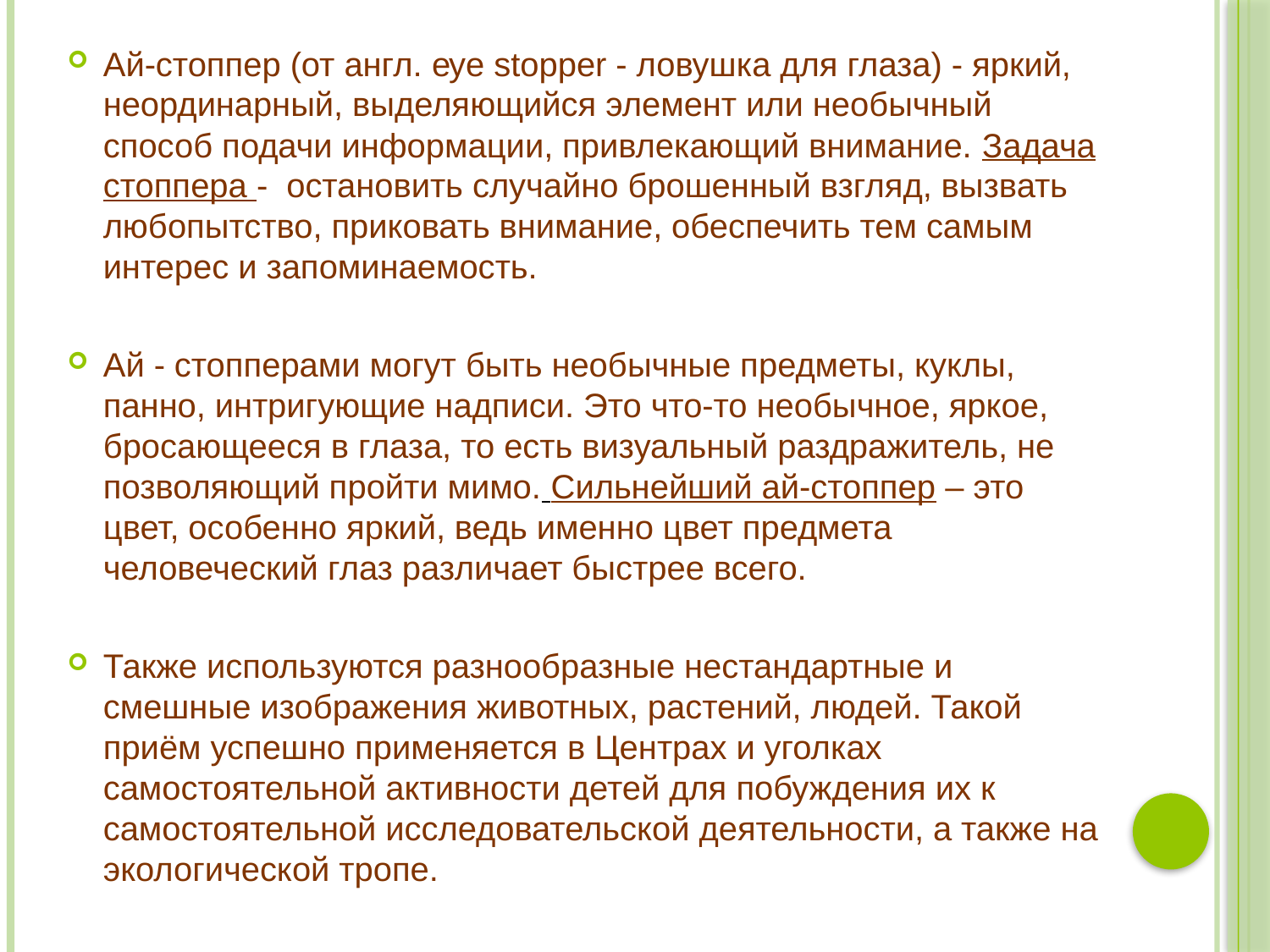

Ай-стоппер (от англ. eye stopper - ловушка для глаза) - яркий, неординарный, выделяющийся элемент или необычный способ подачи информации, привлекающий внимание. Задача стоппера -  остановить случайно брошенный взгляд, вызвать любопытство, приковать внимание, обеспечить тем самым интерес и запоминаемость.

Ай - стопперами могут быть необычные предметы, куклы, панно, интригующие надписи. Это что-то необычное, яркое, бросающееся в глаза, то есть визуальный раздражитель, не позволяющий пройти мимо. Сильнейший ай-стоппер – это цвет, особенно яркий, ведь именно цвет предмета человеческий глаз различает быстрее всего.

Также используются разнообразные нестандартные и смешные изображения животных, растений, людей. Такой приём успешно применяется в Центрах и уголках самостоятельной активности детей для побуждения их к самостоятельной исследовательской деятельности, а также на экологической тропе.